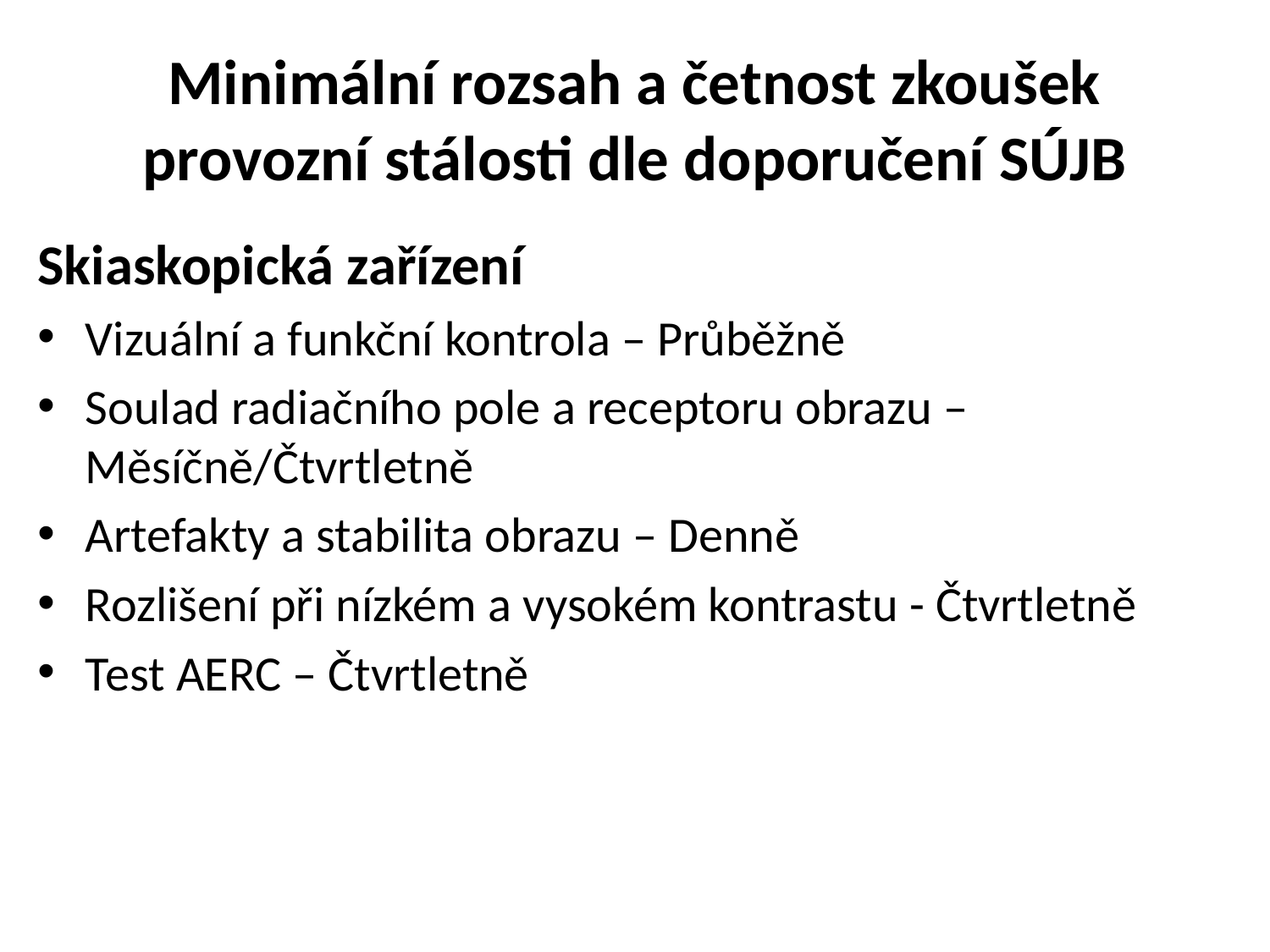

# Minimální rozsah a četnost zkoušek provozní stálosti dle doporučení SÚJB
Skiaskopická zařízení
Vizuální a funkční kontrola – Průběžně
Soulad radiačního pole a receptoru obrazu – Měsíčně/Čtvrtletně
Artefakty a stabilita obrazu – Denně
Rozlišení při nízkém a vysokém kontrastu - Čtvrtletně
Test AERC – Čtvrtletně